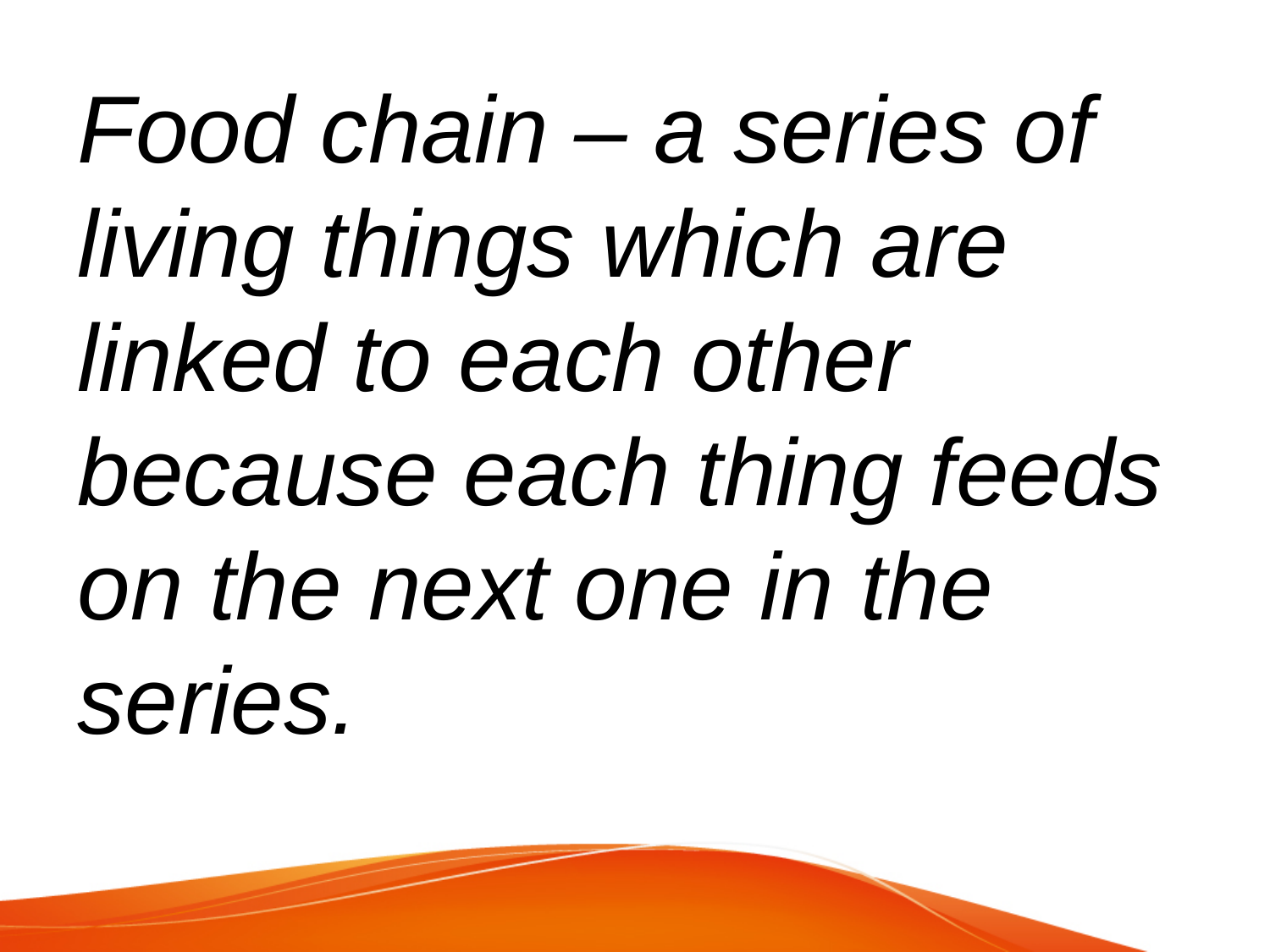

# Food chain – a series of living things which are linked to each other because each thing feeds on the next one in the series.